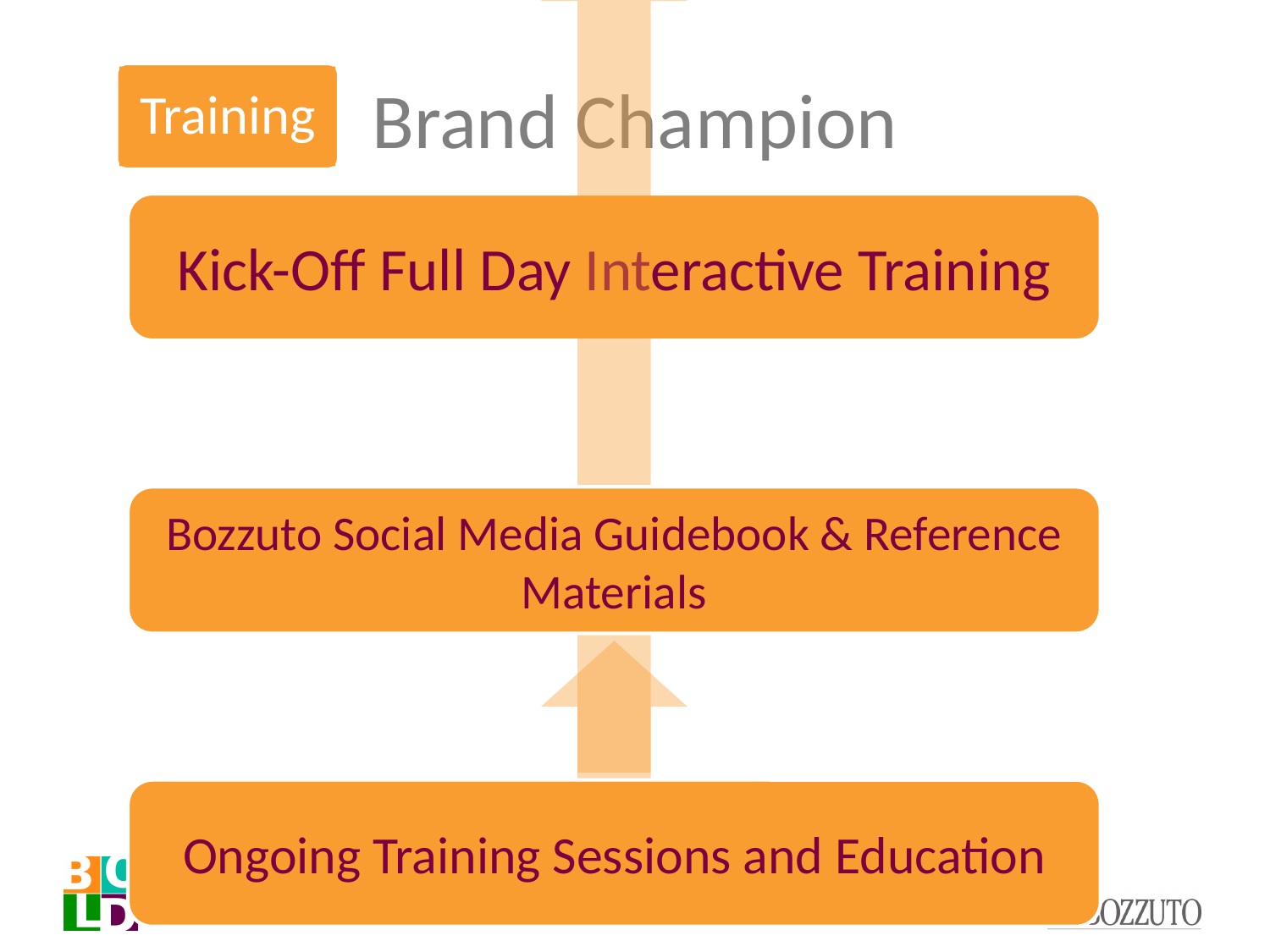

# Brand Champion

Training
Kick-Off Full Day Interactive Training
Bozzuto Social Media Guidebook & Reference Materials
Ongoing Training Sessions and Education